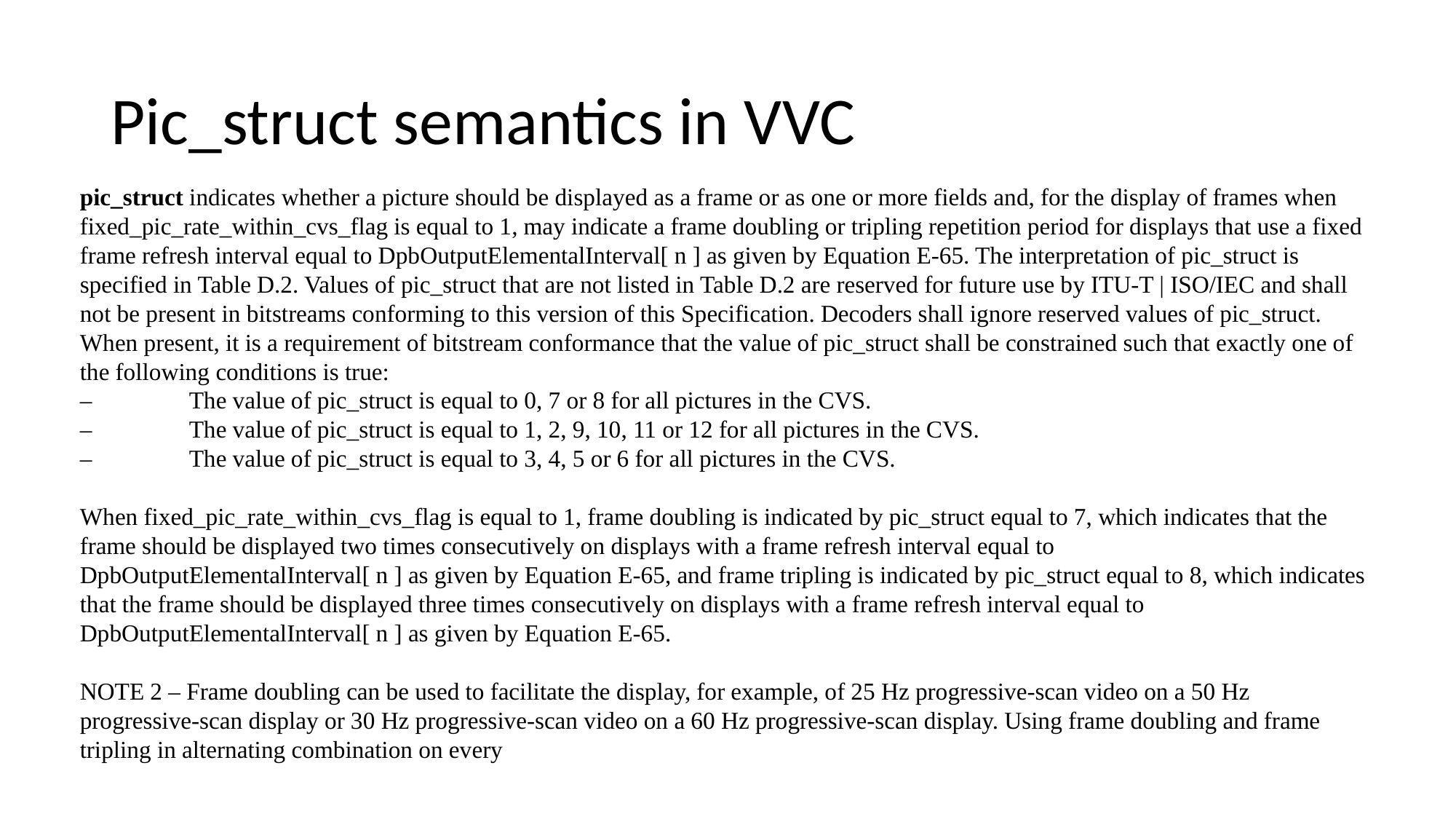

# Pic_struct semantics in VVC
pic_struct indicates whether a picture should be displayed as a frame or as one or more fields and, for the display of frames when fixed_pic_rate_within_cvs_flag is equal to 1, may indicate a frame doubling or tripling repetition period for displays that use a fixed frame refresh interval equal to DpbOutputElementalInterval[ n ] as given by Equation E‑65. The interpretation of pic_struct is specified in Table D.2. Values of pic_struct that are not listed in Table D.2 are reserved for future use by ITU-T | ISO/IEC and shall not be present in bitstreams conforming to this version of this Specification. Decoders shall ignore reserved values of pic_struct.
When present, it is a requirement of bitstream conformance that the value of pic_struct shall be constrained such that exactly one of the following conditions is true:
–	The value of pic_struct is equal to 0, 7 or 8 for all pictures in the CVS.
–	The value of pic_struct is equal to 1, 2, 9, 10, 11 or 12 for all pictures in the CVS.
–	The value of pic_struct is equal to 3, 4, 5 or 6 for all pictures in the CVS.

When fixed_pic_rate_within_cvs_flag is equal to 1, frame doubling is indicated by pic_struct equal to 7, which indicates that the frame should be displayed two times consecutively on displays with a frame refresh interval equal to DpbOutputElementalInterval[ n ] as given by Equation E‑65, and frame tripling is indicated by pic_struct equal to 8, which indicates that the frame should be displayed three times consecutively on displays with a frame refresh interval equal to DpbOutputElementalInterval[ n ] as given by Equation E‑65.

NOTE 2 – Frame doubling can be used to facilitate the display, for example, of 25 Hz progressive-scan video on a 50 Hz progressive-scan display or 30 Hz progressive-scan video on a 60 Hz progressive-scan display. Using frame doubling and frame tripling in alternating combination on every